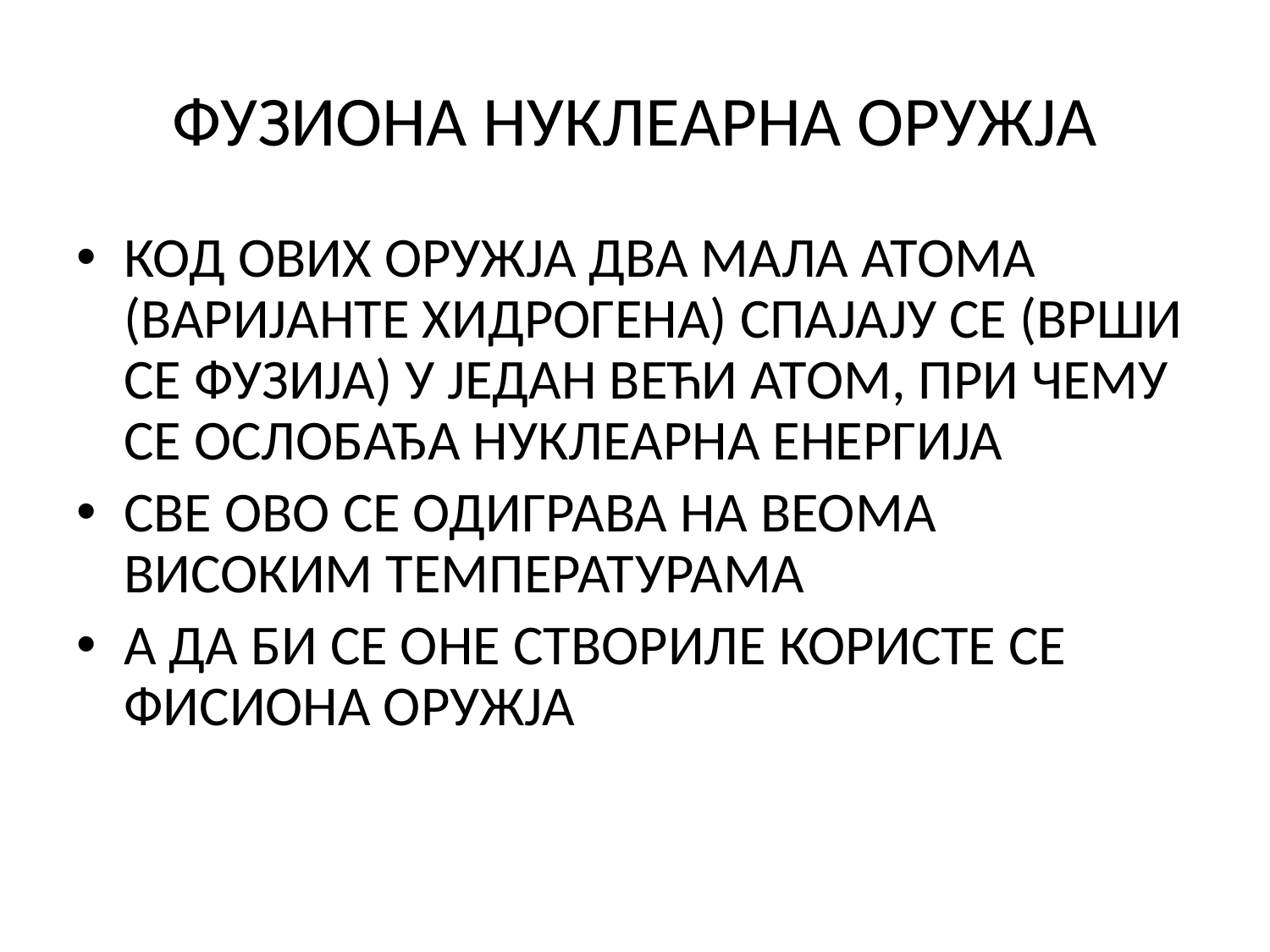

# ФУЗИОНА НУКЛЕАРНА ОРУЖЈА
КОД ОВИХ ОРУЖЈА ДВА МАЛА АТОМА (ВАРИЈАНТЕ ХИДРОГЕНА) СПАЈАЈУ СЕ (ВРШИ СЕ ФУЗИЈА) У ЈЕДАН ВЕЋИ АТОМ, ПРИ ЧЕМУ СЕ ОСЛОБАЂА НУКЛЕАРНА ЕНЕРГИЈА
СВЕ ОВО СЕ ОДИГРАВА НА ВЕОМА ВИСОКИМ ТЕМПЕРАТУРАМА
А ДА БИ СЕ ОНЕ СТВОРИЛЕ КОРИСТЕ СЕ ФИСИОНА ОРУЖЈА